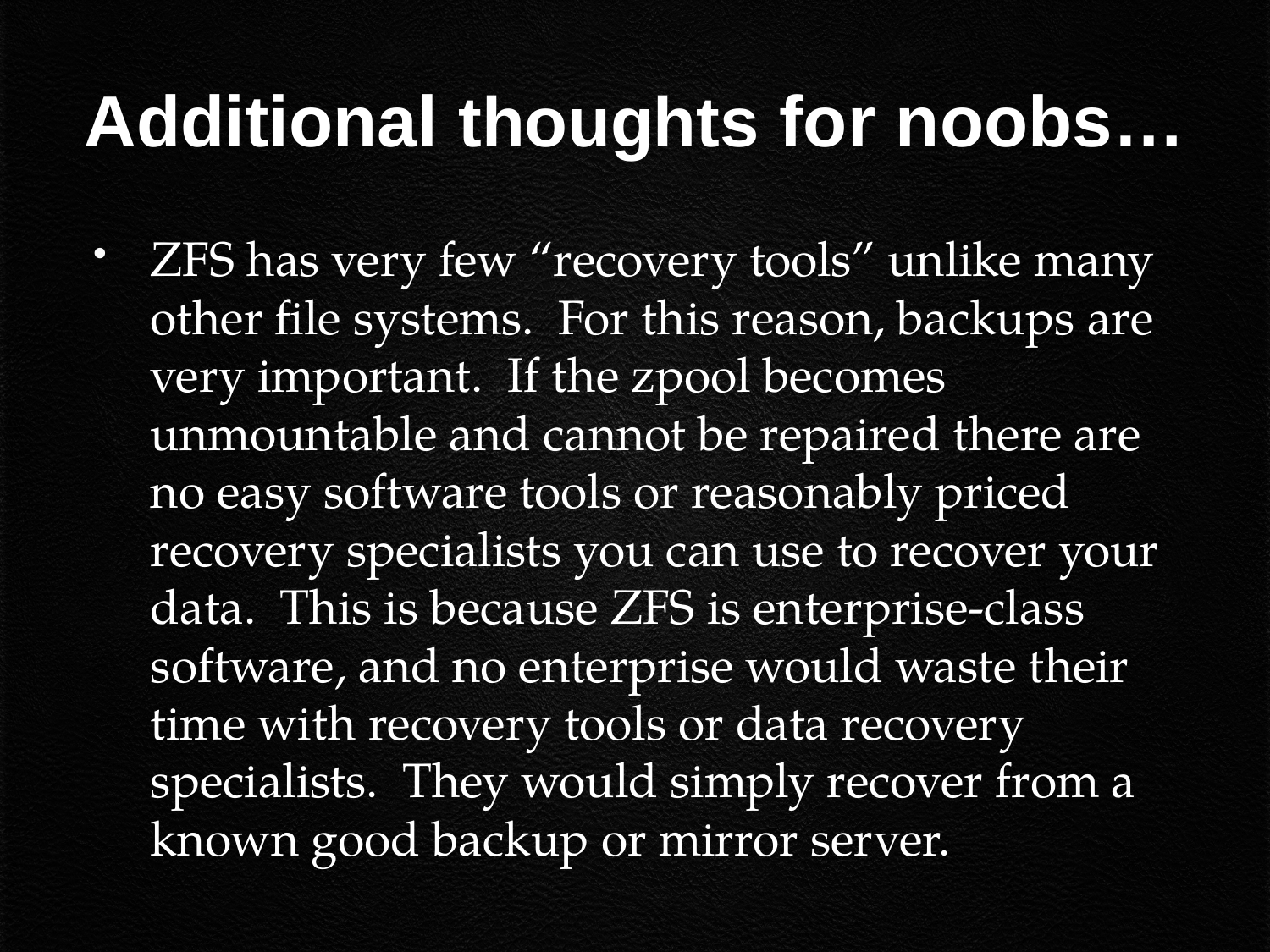

# Additional thoughts for noobs…
ZFS has very few “recovery tools” unlike many other file systems.  For this reason, backups are very important.  If the zpool becomes unmountable and cannot be repaired there are no easy software tools or reasonably priced recovery specialists you can use to recover your data.  This is because ZFS is enterprise-class software, and no enterprise would waste their time with recovery tools or data recovery specialists.  They would simply recover from a known good backup or mirror server.